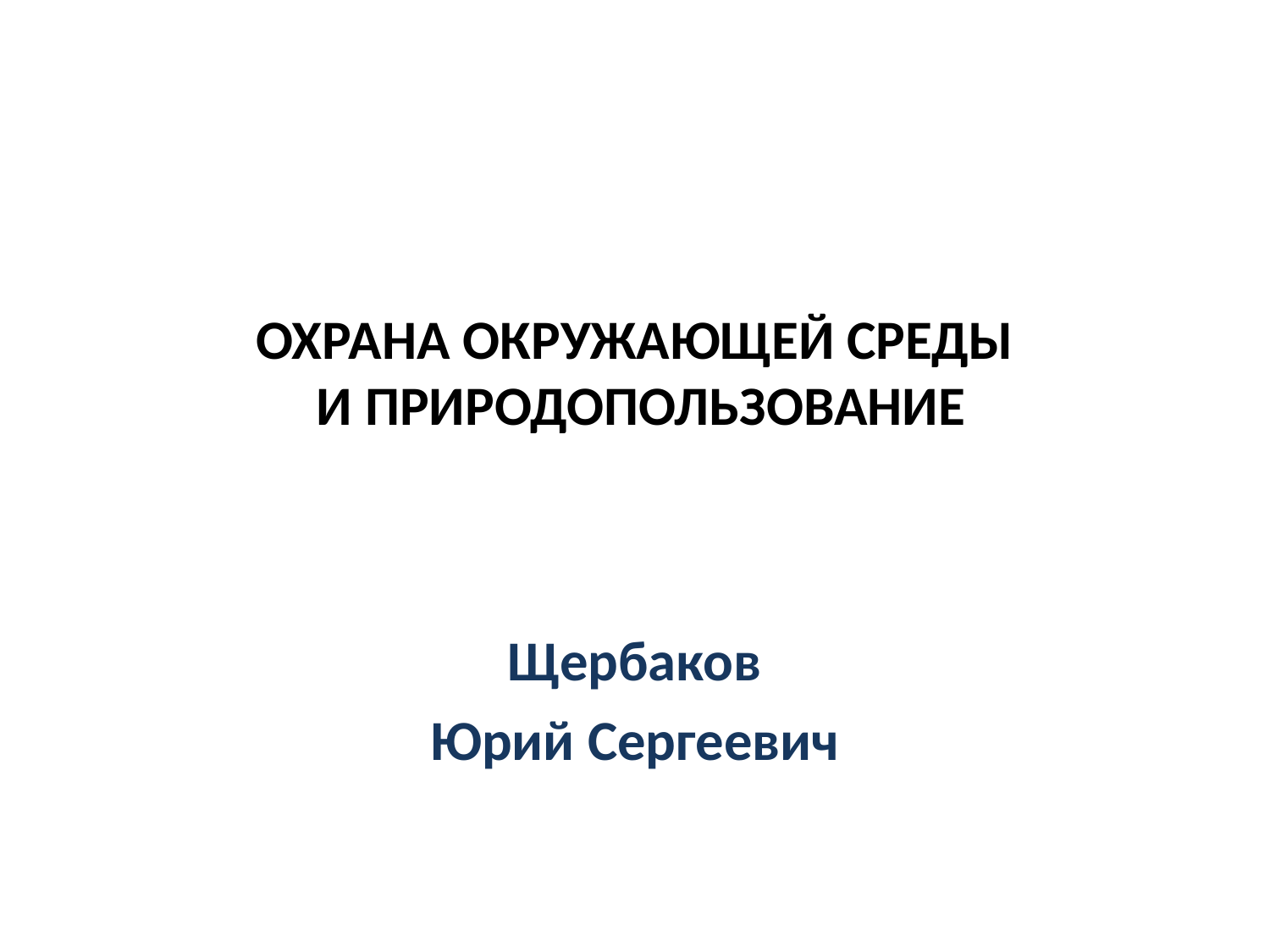

# ОХРАНА ОКРУЖАЮЩЕЙ СРЕДЫ И ПРИРОДОПОЛЬЗОВАНИЕ

Щербаков
Юрий Сергеевич